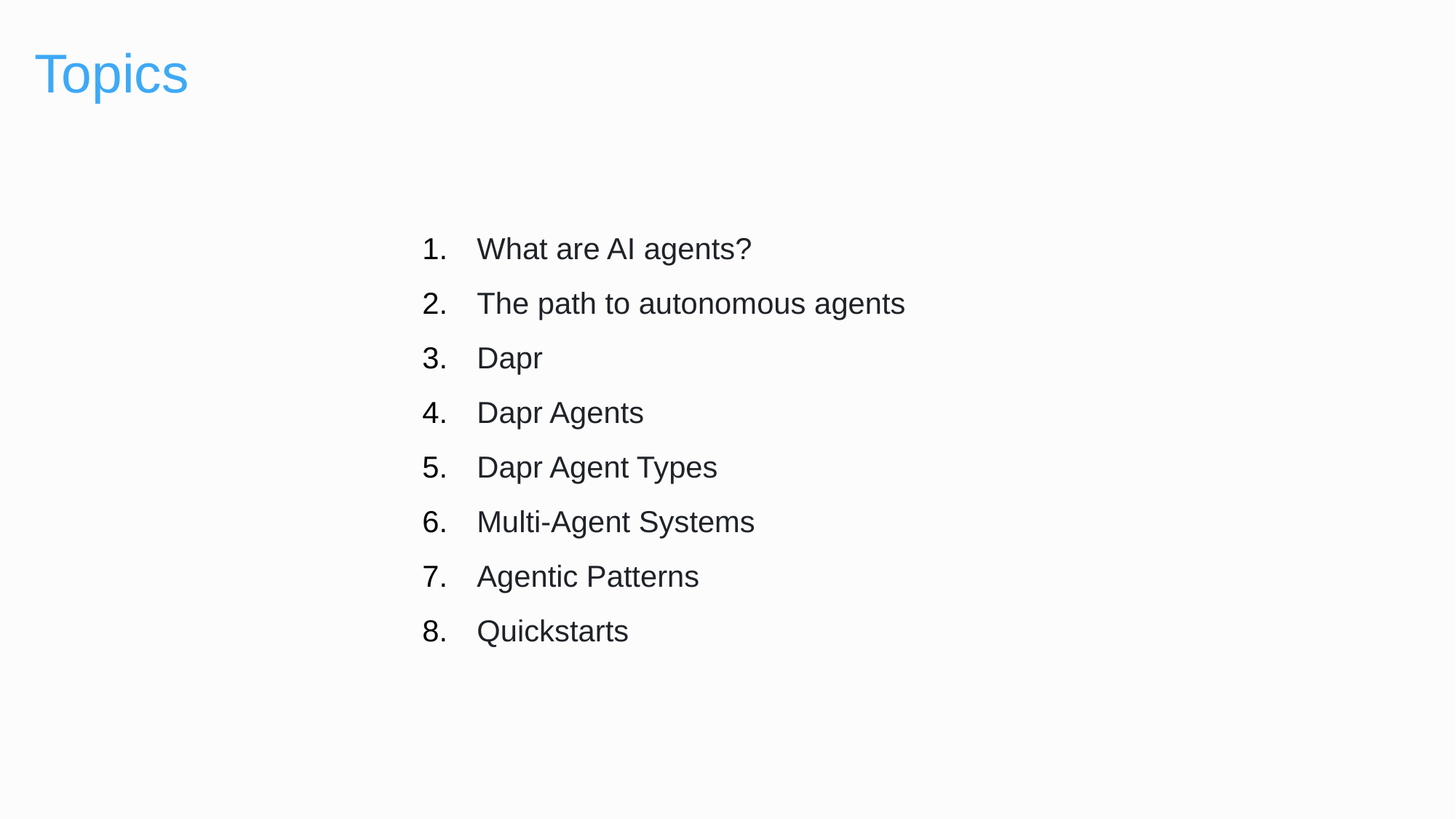

# Topics
What are AI agents?
The path to autonomous agents
Dapr
Dapr Agents
Dapr Agent Types
Multi-Agent Systems
Agentic Patterns
Quickstarts